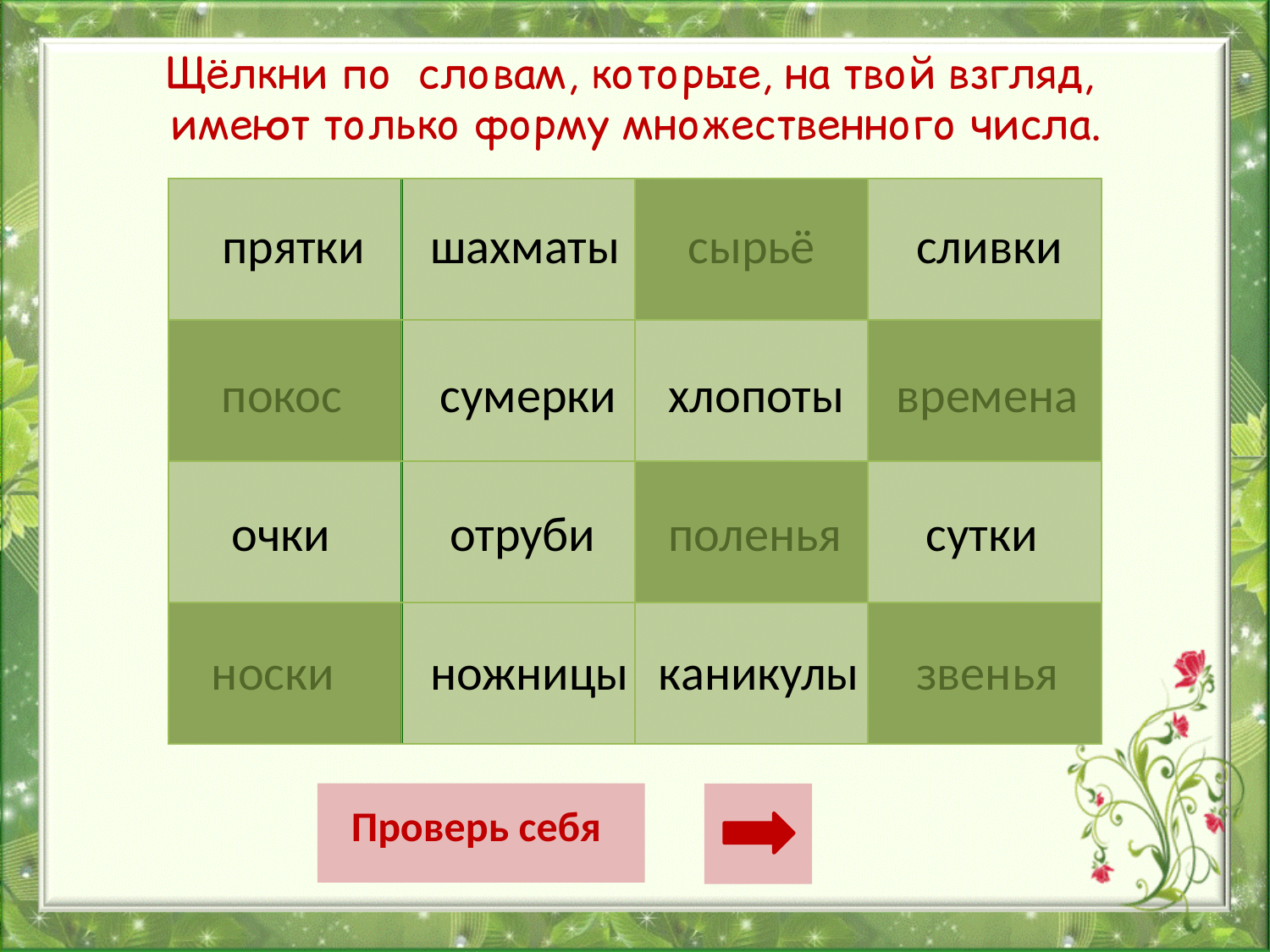

Щёлкни по  словам, которые, на твой взгляд,
имеют только форму множественного числа.

|  |  |  |  |
| --- | --- | --- | --- |
|  |  |  |  |
|  |  |  |  |
|  |  |  |  |
прятки
шахматы
сырьё
сливки
покос
сумерки
хлопоты
времена
очки
отруби
поленья
сутки
носки
ножницы
каникулы
звенья

Проверь себя